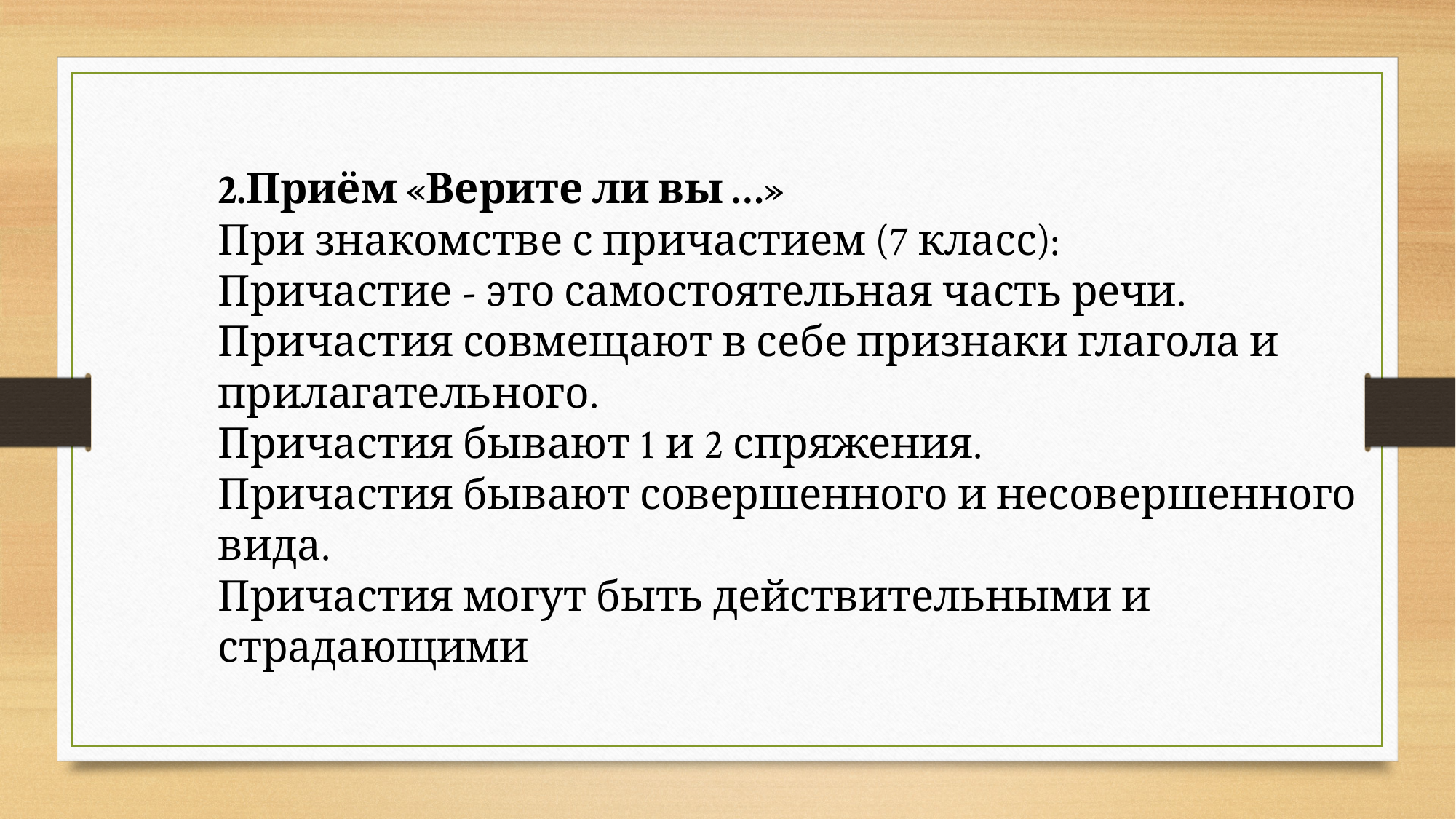

2.Приём «Верите ли вы …»
При знакомстве с причастием (7 класс):
Причастие - это самостоятельная часть речи.
Причастия совмещают в себе признаки глагола и прилагательного.
Причастия бывают 1 и 2 спряжения.
Причастия бывают совершенного и несовершенного вида.
Причастия могут быть действительными и страдающими